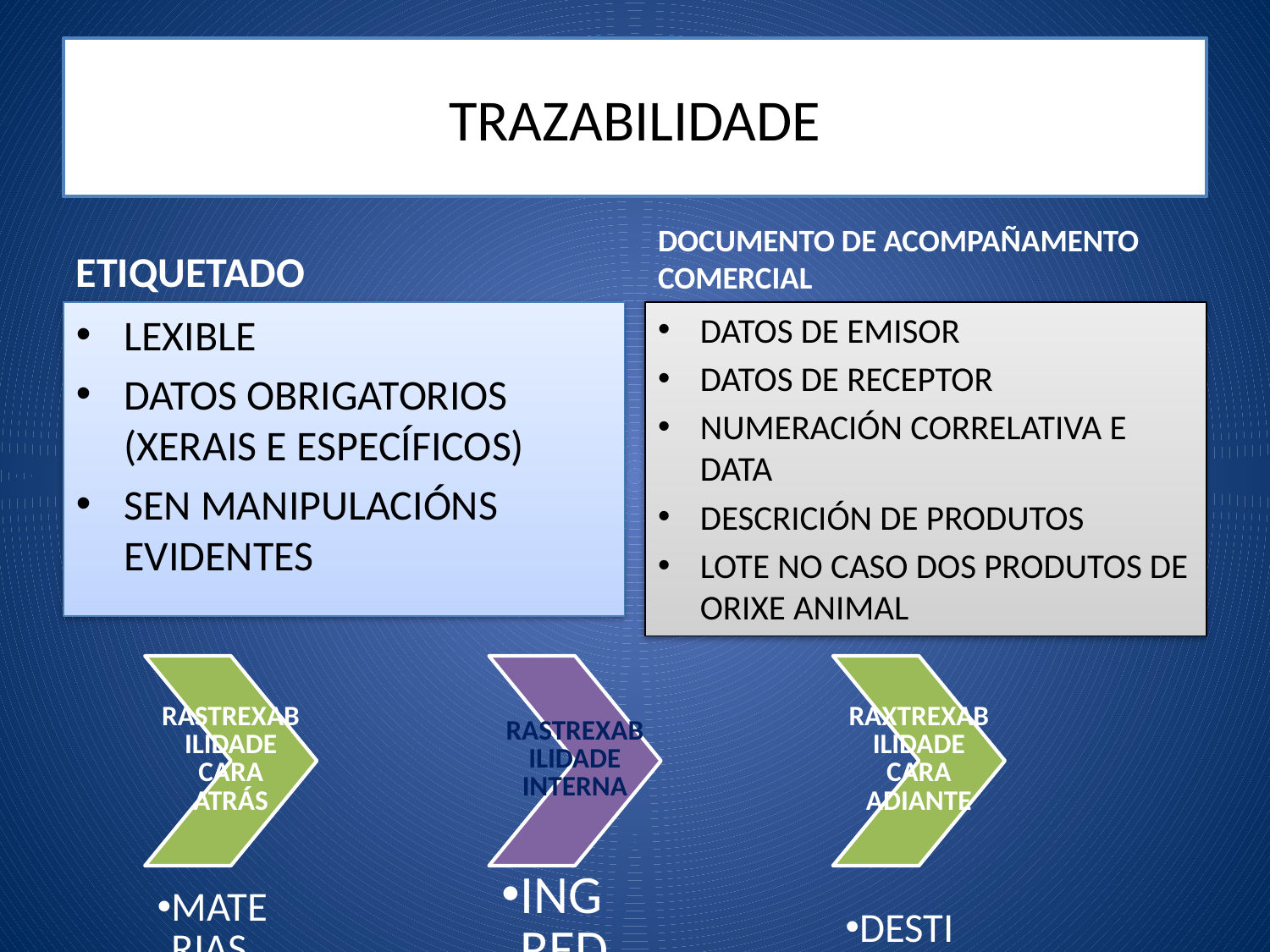

# TRAZABILIDADE
ETIQUETADO
DOCUMENTO DE ACOMPAÑAMENTO COMERCIAL
LEXIBLE
DATOS OBRIGATORIOS (XERAIS E ESPECÍFICOS)
SEN MANIPULACIÓNS EVIDENTES
DATOS DE EMISOR
DATOS DE RECEPTOR
NUMERACIÓN CORRELATIVA E DATA
DESCRICIÓN DE PRODUTOS
LOTE NO CASO DOS PRODUTOS DE ORIXE ANIMAL
RASTREXABILIDADE CARA ATRÁS
RASTREXABILIDADE INTERNA
RAXTREXABILIDADE CARA ADIANTE